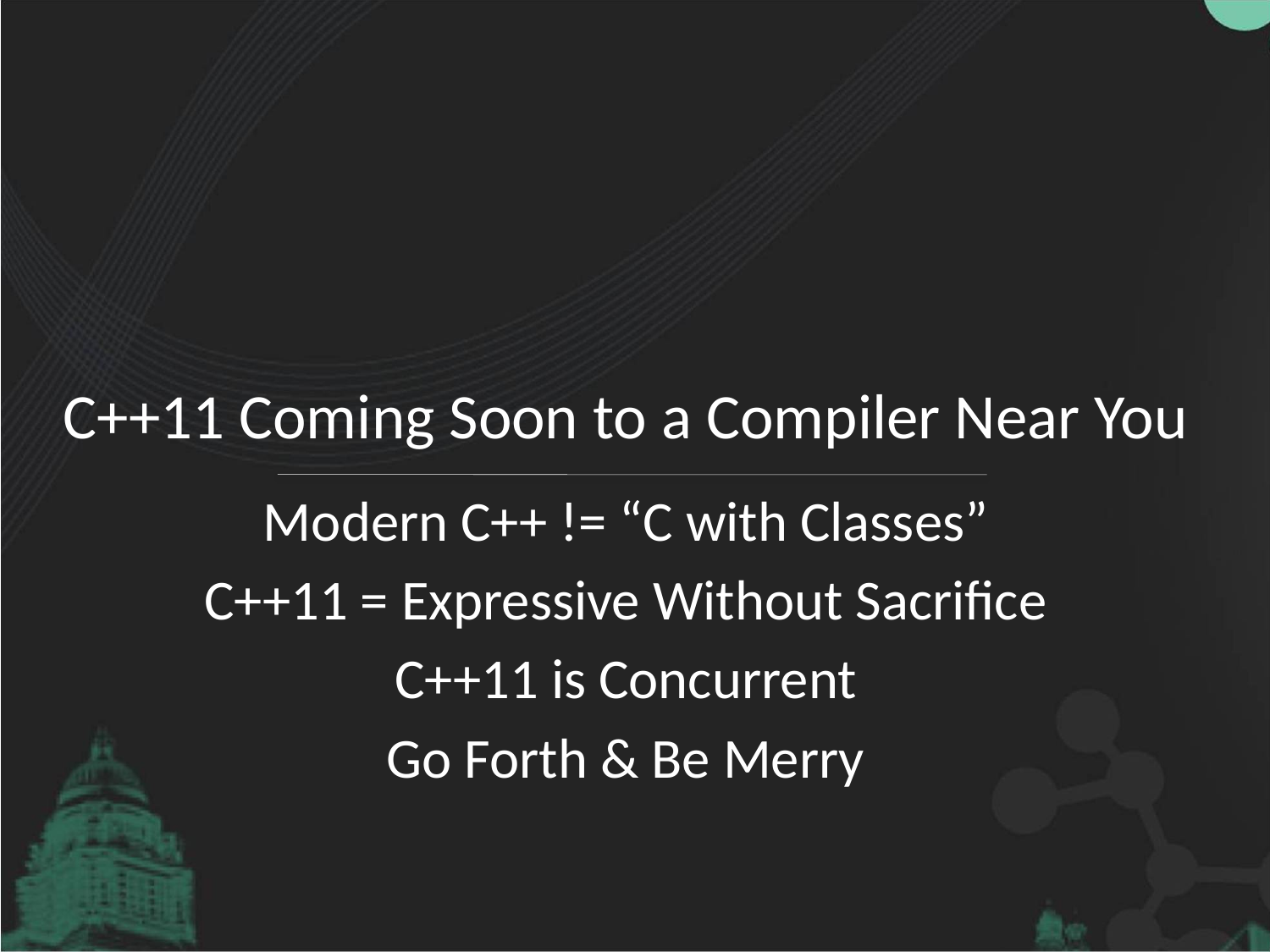

# C++11 Coming Soon to a Compiler Near You
Modern C++ != “C with Classes”
C++11 = Expressive Without Sacrifice
C++11 is Concurrent
Go Forth & Be Merry